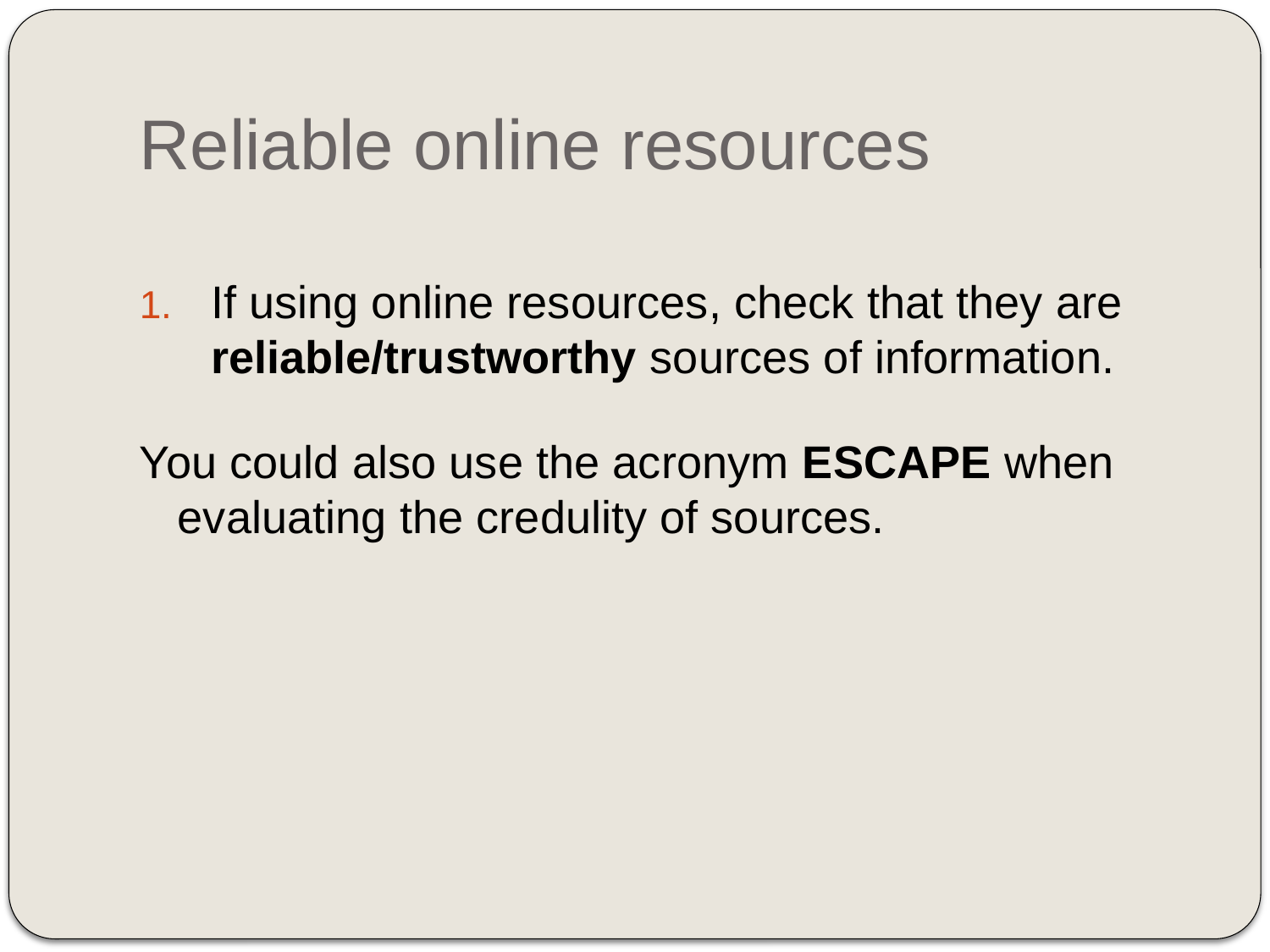

# Reliable online resources

If using online resources, check that they are reliable/trustworthy sources of information.

You could also use the acronym ESCAPE when evaluating the credulity of sources.